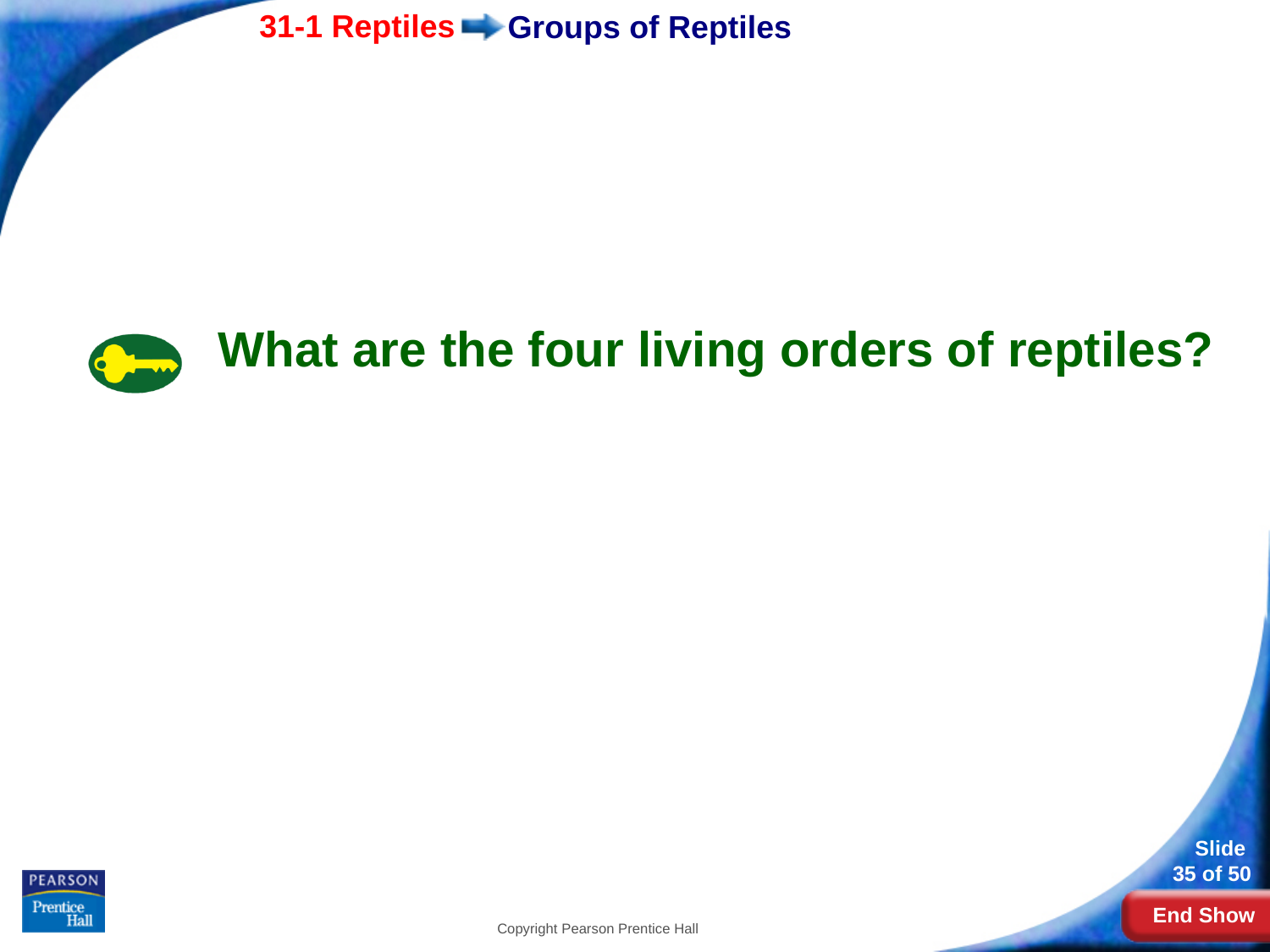

# Groups of Reptiles

What are the four living orders of reptiles?

Copyright Pearson Prentice Hall